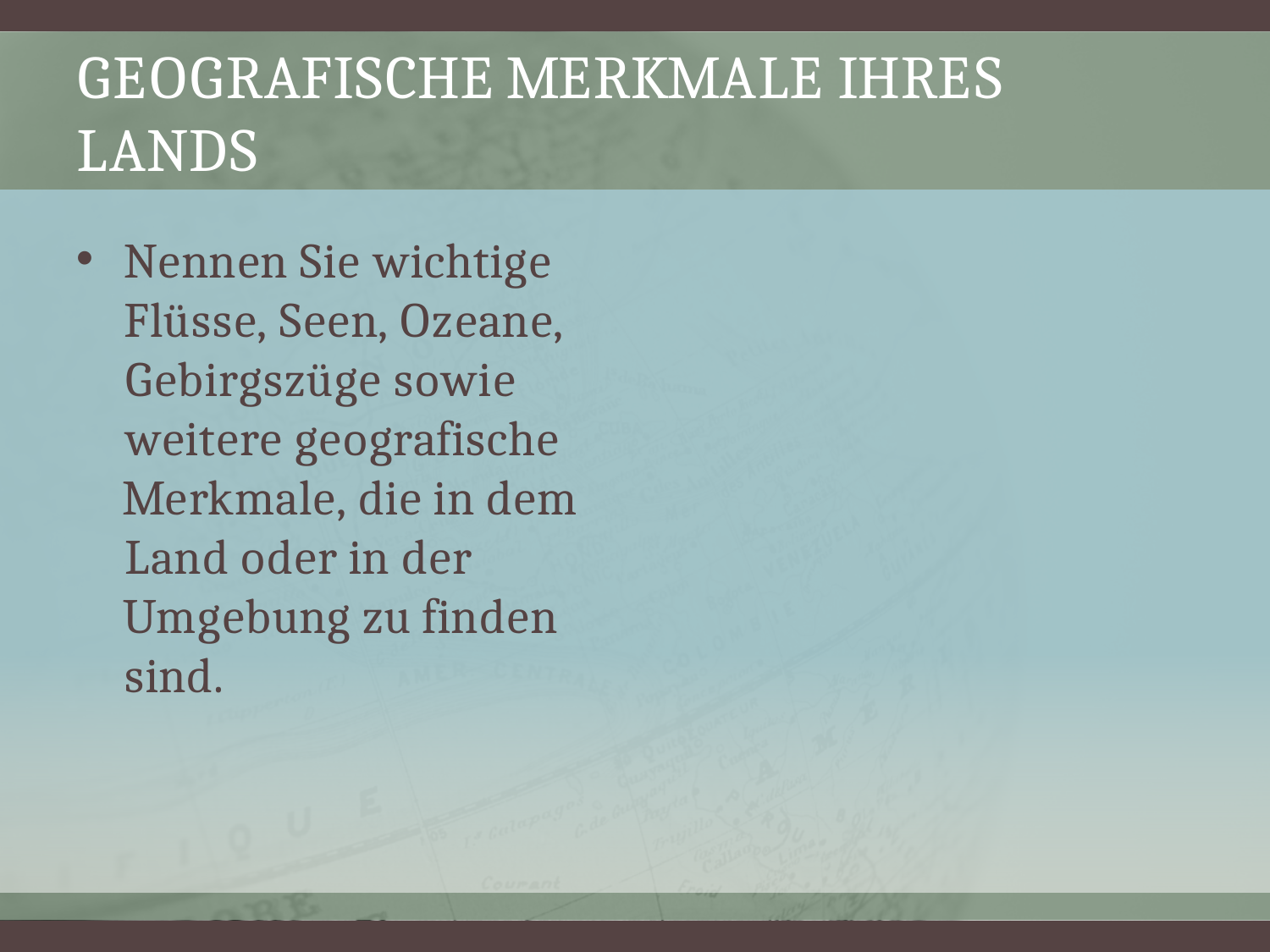

# Geografische Merkmale Ihres Lands
Nennen Sie wichtige Flüsse, Seen, Ozeane, Gebirgszüge sowie weitere geografische Merkmale, die in dem Land oder in der Umgebung zu finden sind.